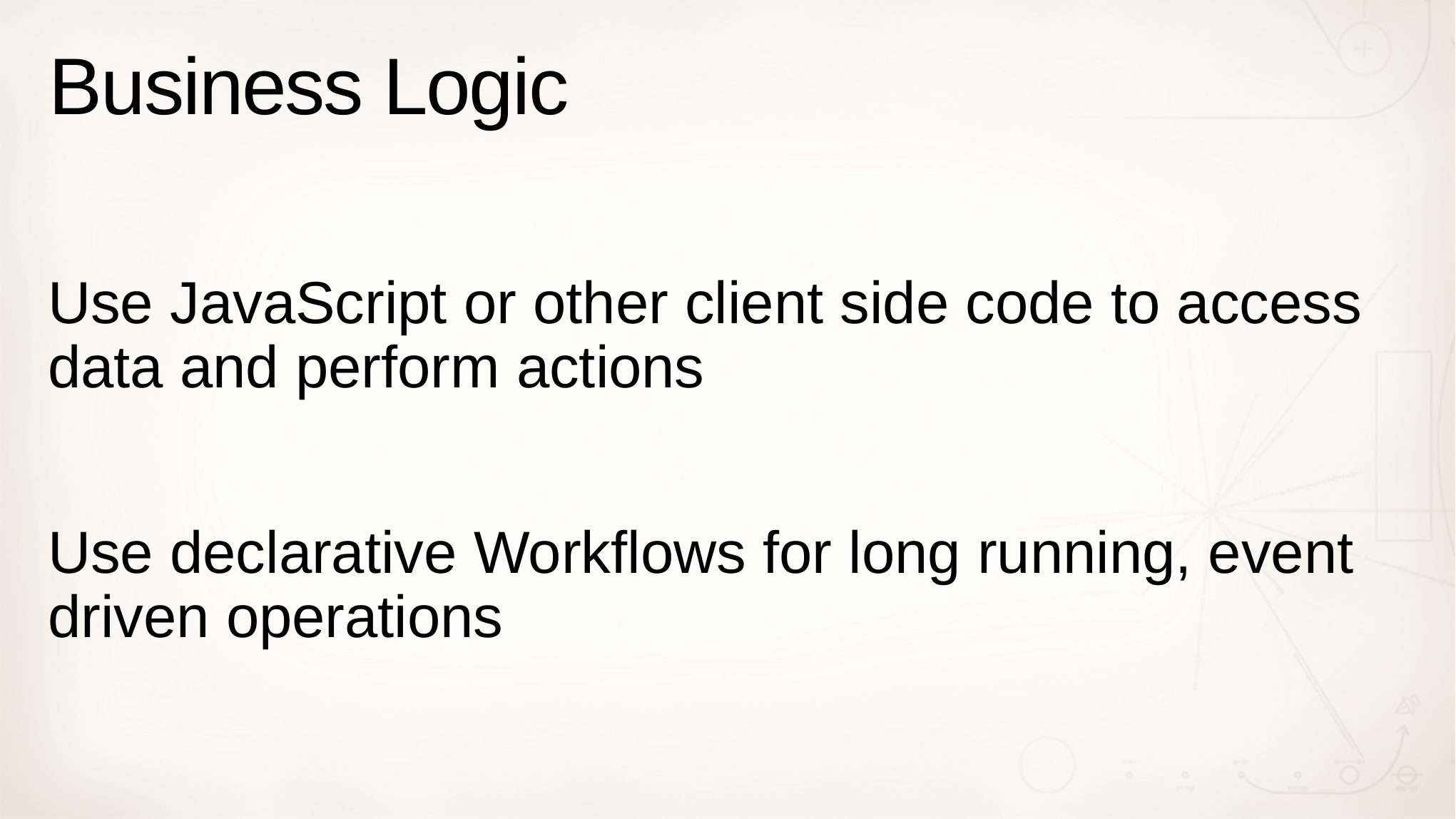

# Business Logic

Use JavaScript or other client side code to access data and perform actions

Use declarative Workflows for long running, event driven operations